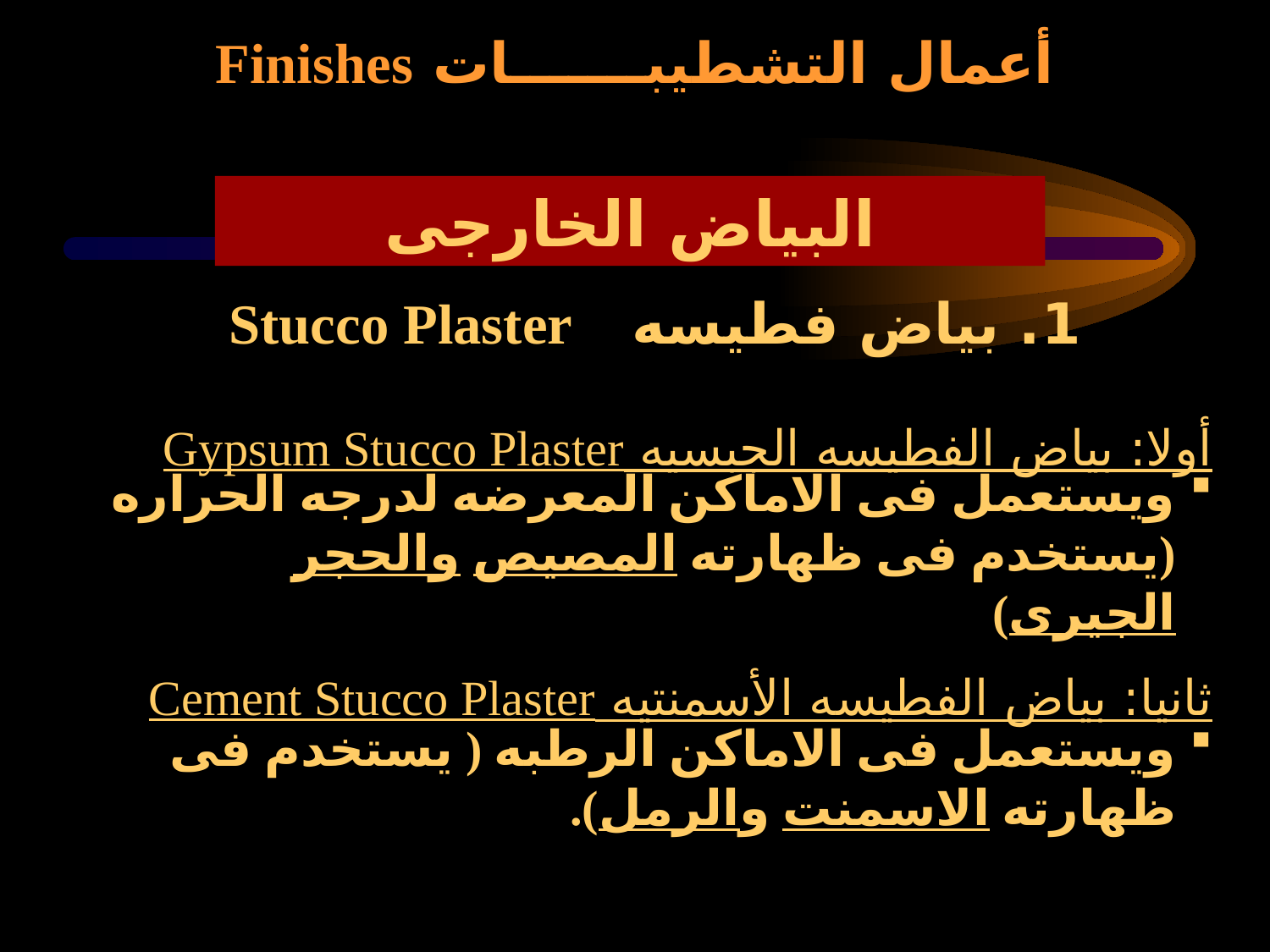

أعمال التشطيبـــــــات Finishes
البياض الخارجى
1. بياض فطيسه   Stucco Plaster
أولا: بياض الفطيسه الجبسيه Gypsum Stucco Plaster
ويستعمل فى الاماكن المعرضه لدرجه الحراره (يستخدم فى ظهارته المصيص والحجر الجيرى)
ثانيا: بياض الفطيسه الأسمنتيه Cement Stucco Plaster
ويستعمل فى الاماكن الرطبه ( يستخدم فى ظهارته الاسمنت والرمل).